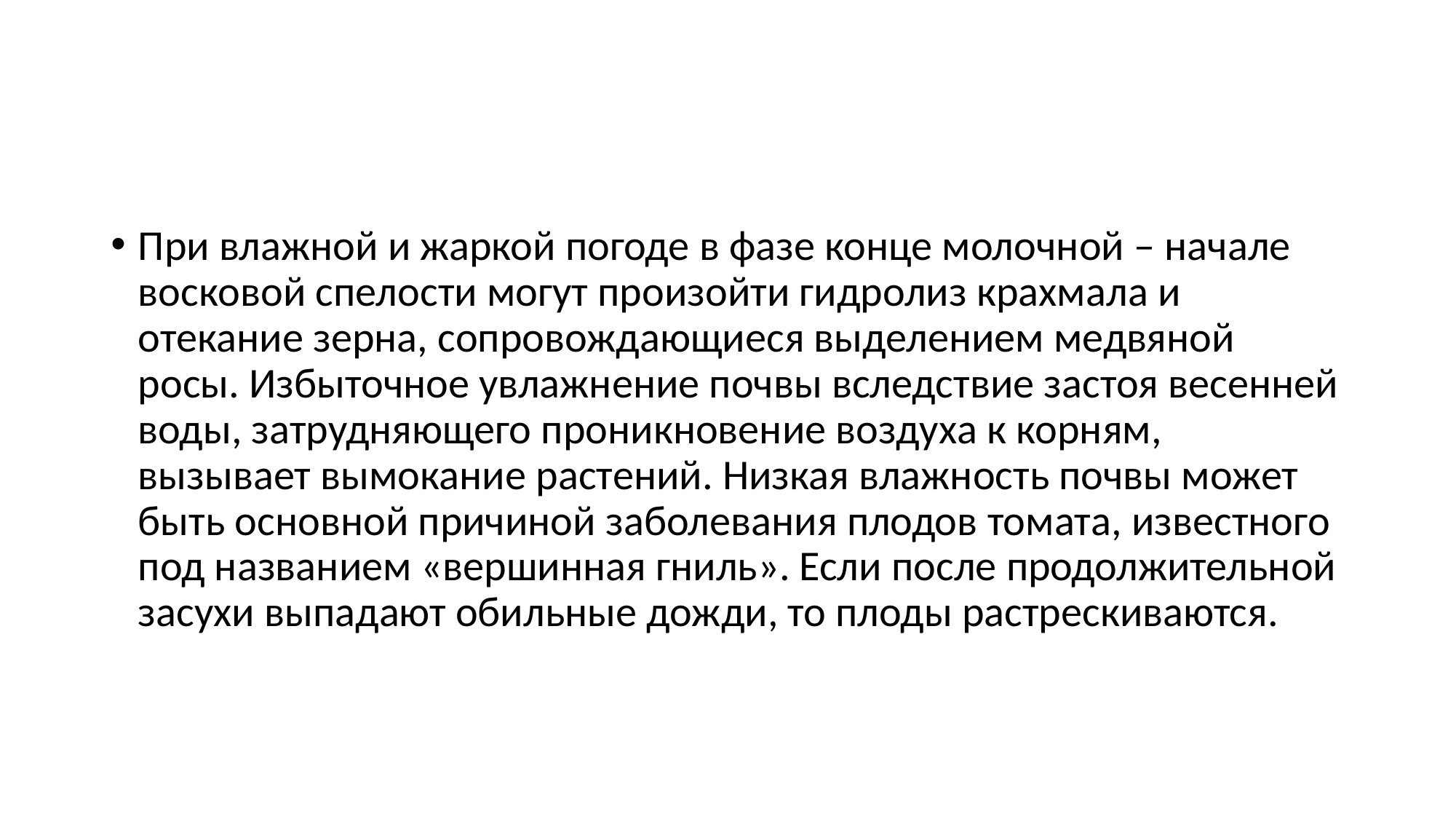

#
При влажной и жаркой погоде в фазе конце молочной – начале восковой спелости могут произойти гидролиз крахмала и отекание зерна, сопровождающиеся выделением медвяной росы. Избыточное увлажнение почвы вследствие застоя весенней воды, затрудняющего проникновение воздуха к корням, вызывает вымокание растений. Низкая влажность почвы может быть основной причиной заболевания плодов томата, известного под названием «вершинная гниль». Если после продолжительной засухи выпадают обильные дожди, то плоды растрескиваются.